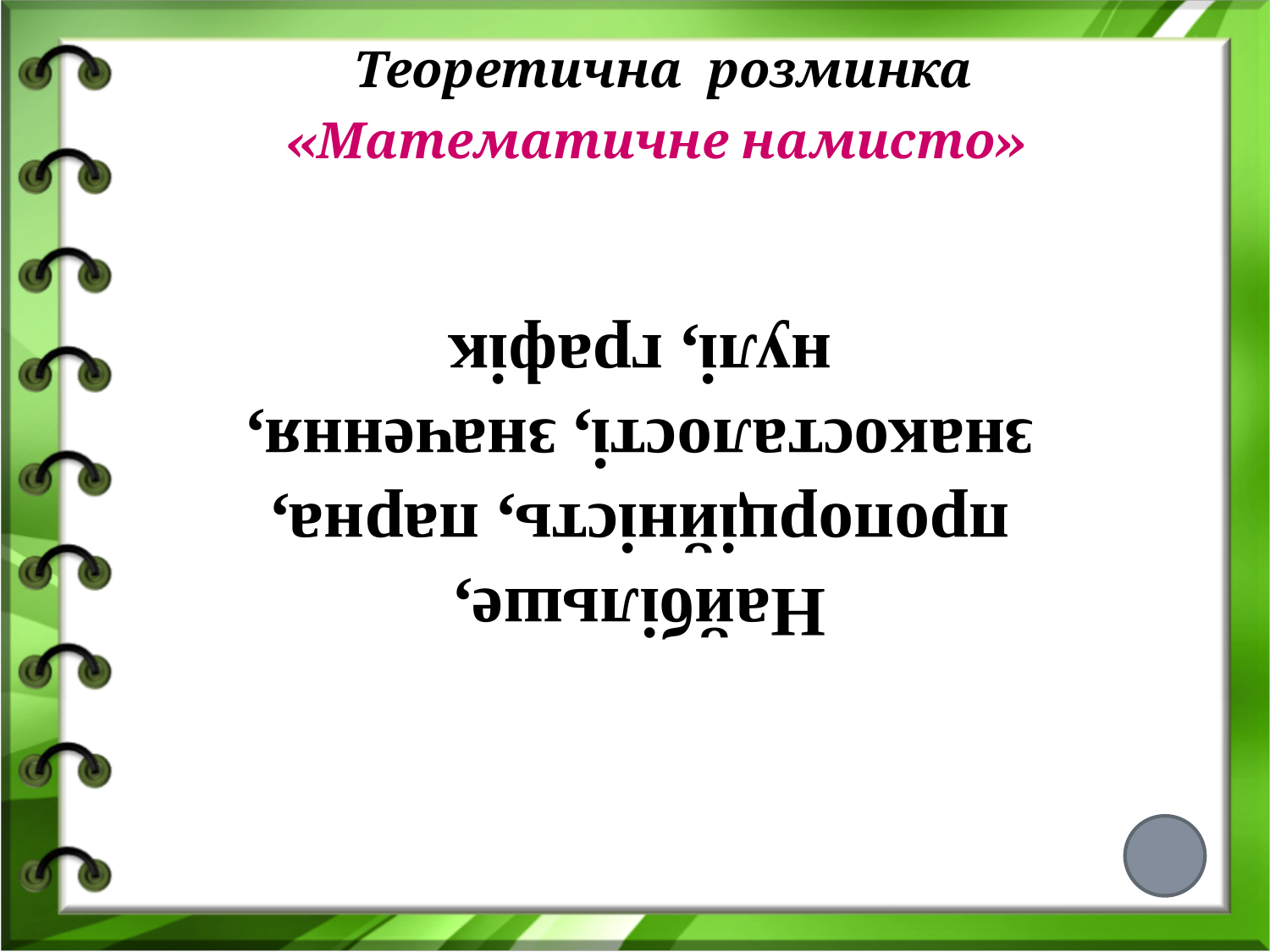

Теоретична  розминка
«Математичне намисто»
Найбільше, пропорційність, парна, знакосталості, значення, нулі, графік